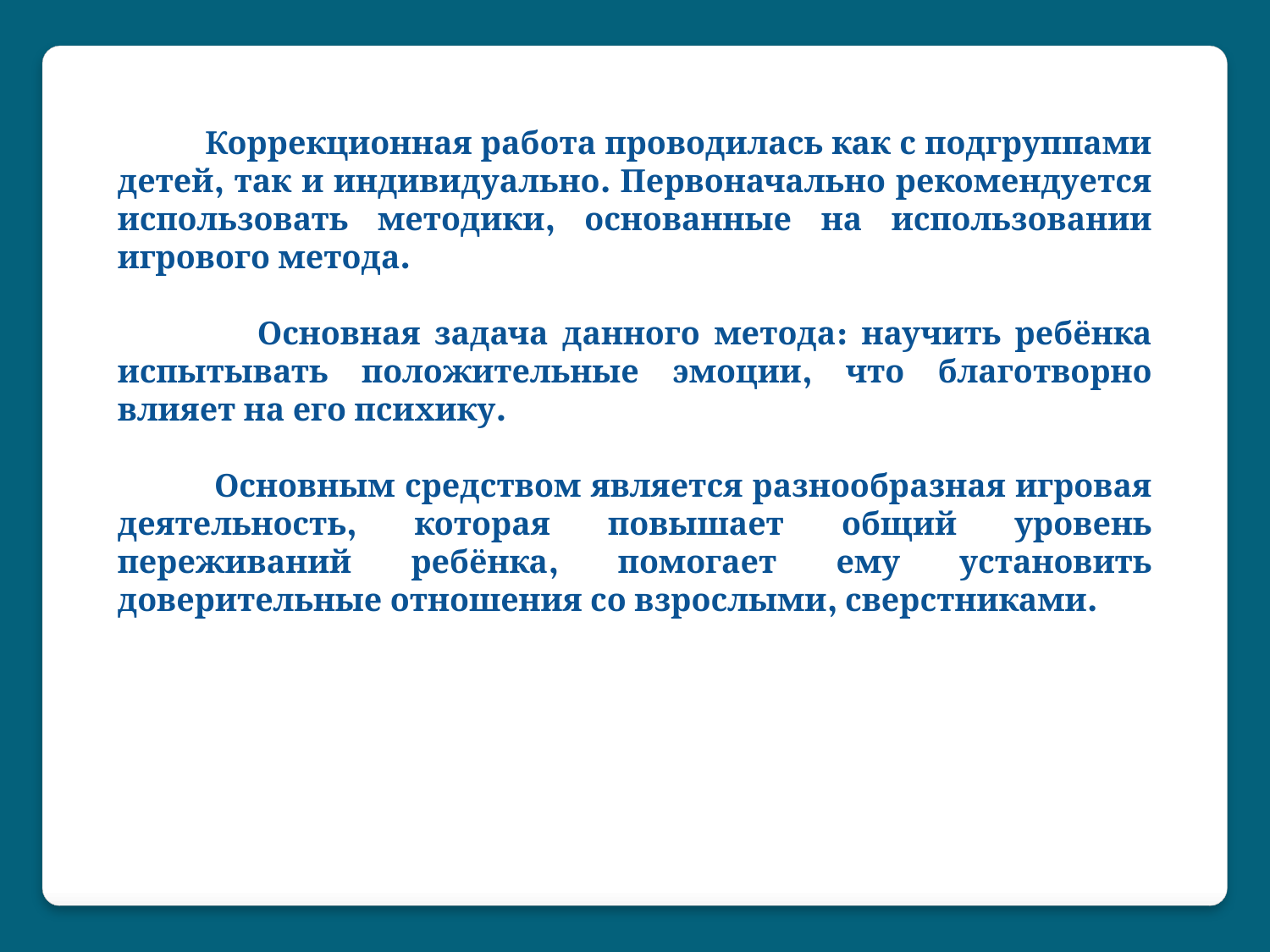

Коррекционная работа проводилась как с подгруппами детей, так и индивидуально. Первоначально рекомендуется использовать методики, основанные на использовании игрового метода.

          Основная задача данного метода: научить ребёнка испытывать положительные эмоции, что благотворно влияет на его психику.

          Основным средством является разнообразная игровая деятельность, которая повышает общий уровень переживаний ребёнка, помогает ему установить доверительные отношения со взрослыми, сверстниками.